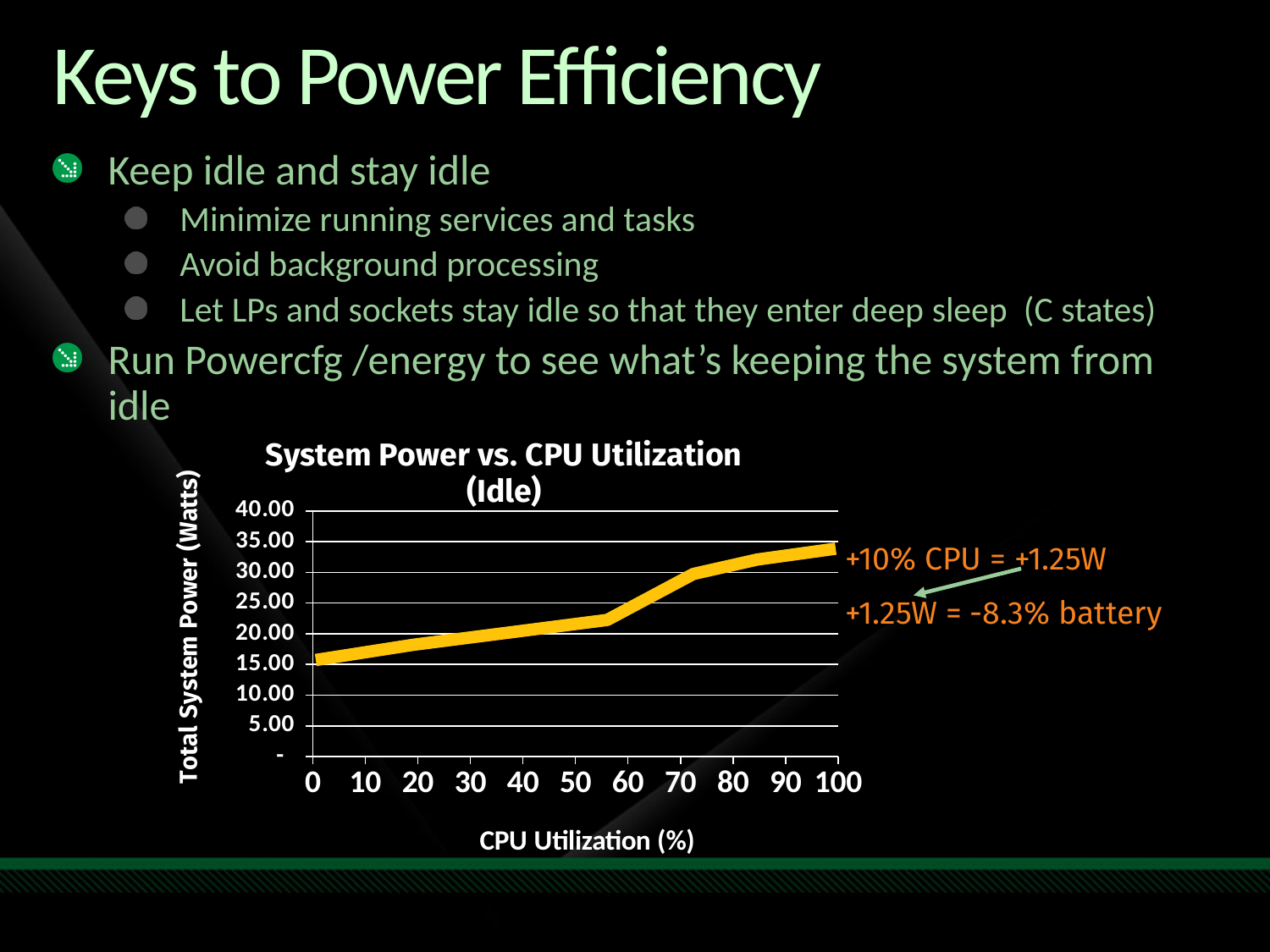

# Keys to Power Efficiency
Keep idle and stay idle
Minimize running services and tasks
Avoid background processing
Let LPs and sockets stay idle so that they enter deep sleep  (C states)
Run Powercfg /energy to see what’s keeping the system from idle

### Chart: System Power vs. CPU Utilization
(Idle)

| Category |  |
|---|---|
+10% CPU = +1.25W
+1.25W = -8.3% battery